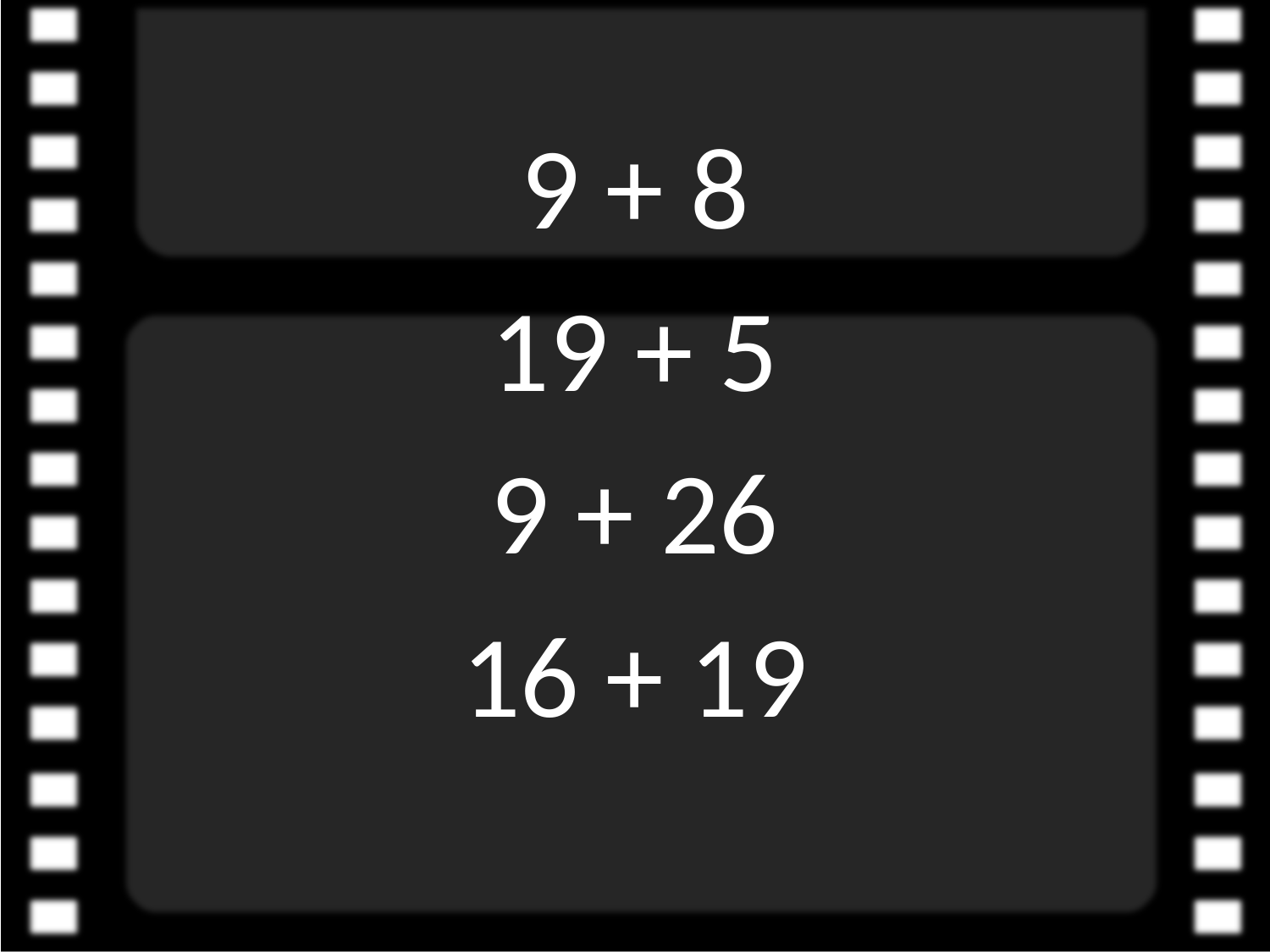

9 + 8
19 + 5
9 + 26
16 + 19